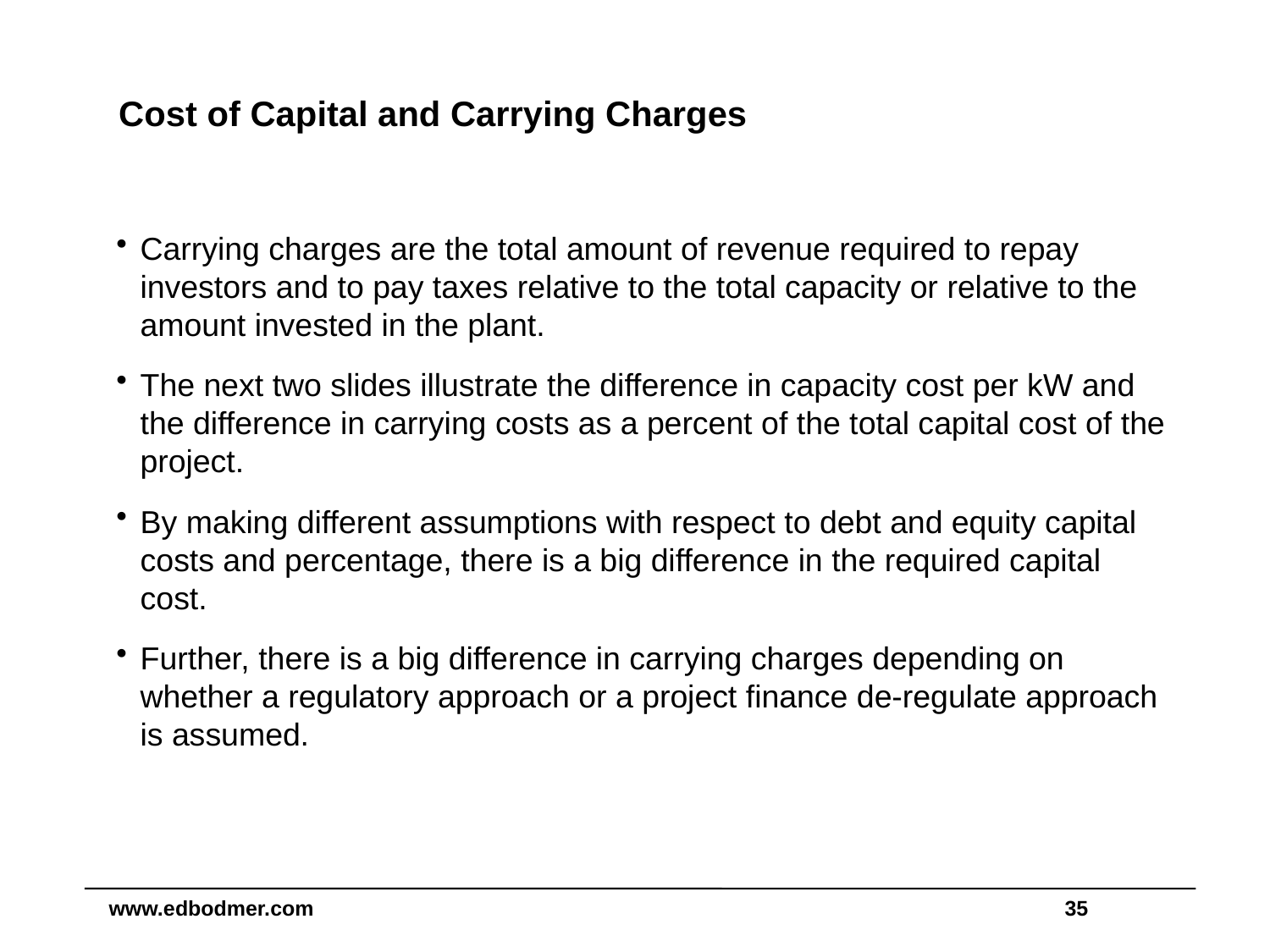

# Cost of Capital and Carrying Charges
Carrying charges are the total amount of revenue required to repay investors and to pay taxes relative to the total capacity or relative to the amount invested in the plant.
The next two slides illustrate the difference in capacity cost per kW and the difference in carrying costs as a percent of the total capital cost of the project.
By making different assumptions with respect to debt and equity capital costs and percentage, there is a big difference in the required capital cost.
Further, there is a big difference in carrying charges depending on whether a regulatory approach or a project finance de-regulate approach is assumed.